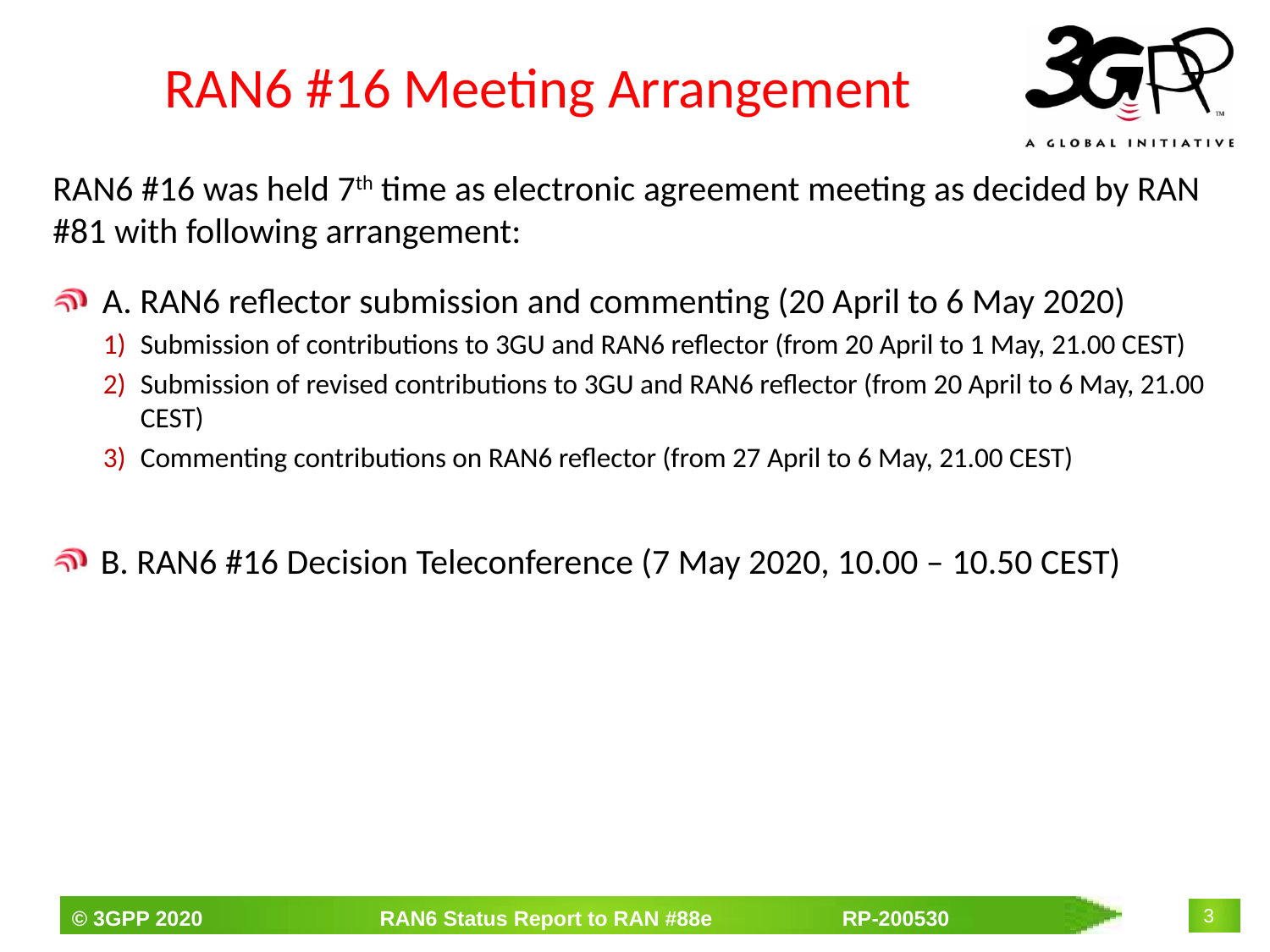

# RAN6 #16 Meeting Arrangement
RAN6 #16 was held 7th time as electronic agreement meeting as decided by RAN #81 with following arrangement:
A. RAN6 reflector submission and commenting (20 April to 6 May 2020)
Submission of contributions to 3GU and RAN6 reflector (from 20 April to 1 May, 21.00 CEST)
Submission of revised contributions to 3GU and RAN6 reflector (from 20 April to 6 May, 21.00 CEST)
Commenting contributions on RAN6 reflector (from 27 April to 6 May, 21.00 CEST)

B. RAN6 #16 Decision Teleconference (7 May 2020, 10.00 – 10.50 CEST)